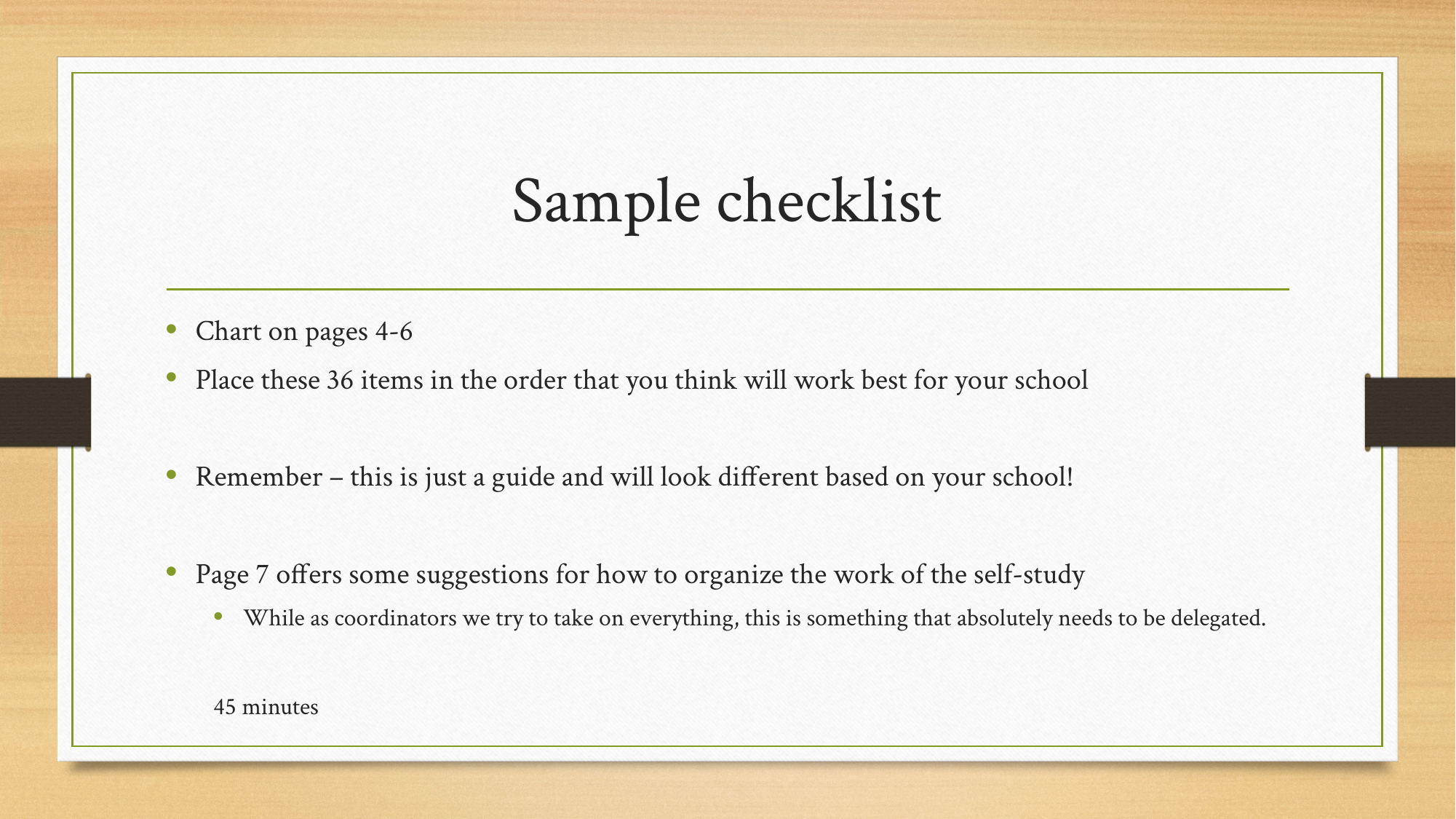

# Sample checklist
Chart on pages 4-6
Place these 36 items in the order that you think will work best for your school

Remember – this is just a guide and will look different based on your school!

Page 7 offers some suggestions for how to organize the work of the self-study
While as coordinators we try to take on everything, this is something that absolutely needs to be delegated.

45 minutes